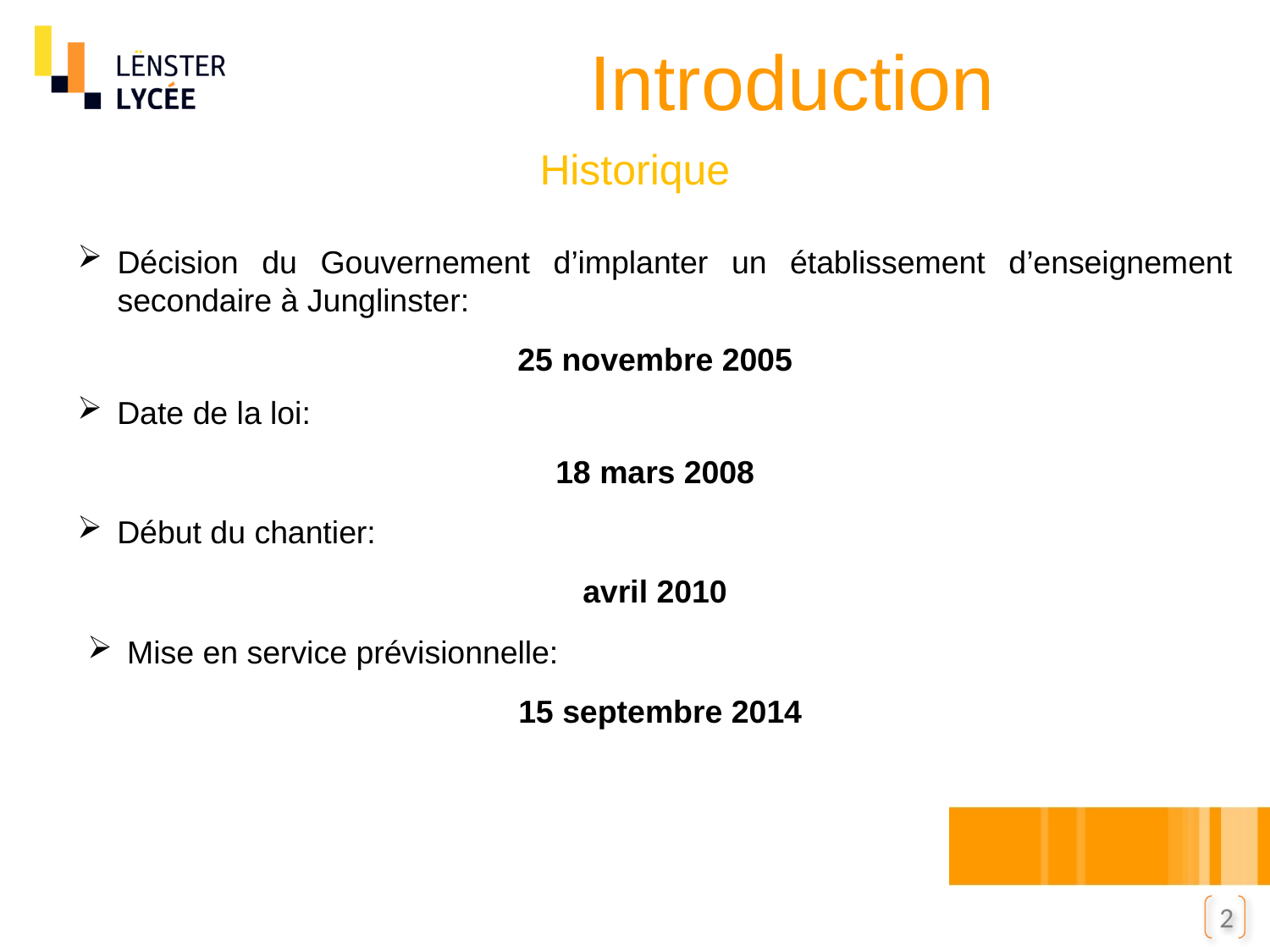

Introduction
Historique

Décision du Gouvernement d’implanter un établissement d’enseignement secondaire à Junglinster:
25 novembre 2005
Date de la loi:
18 mars 2008
Début du chantier:
avril 2010
Mise en service prévisionnelle:
15 septembre 2014
2